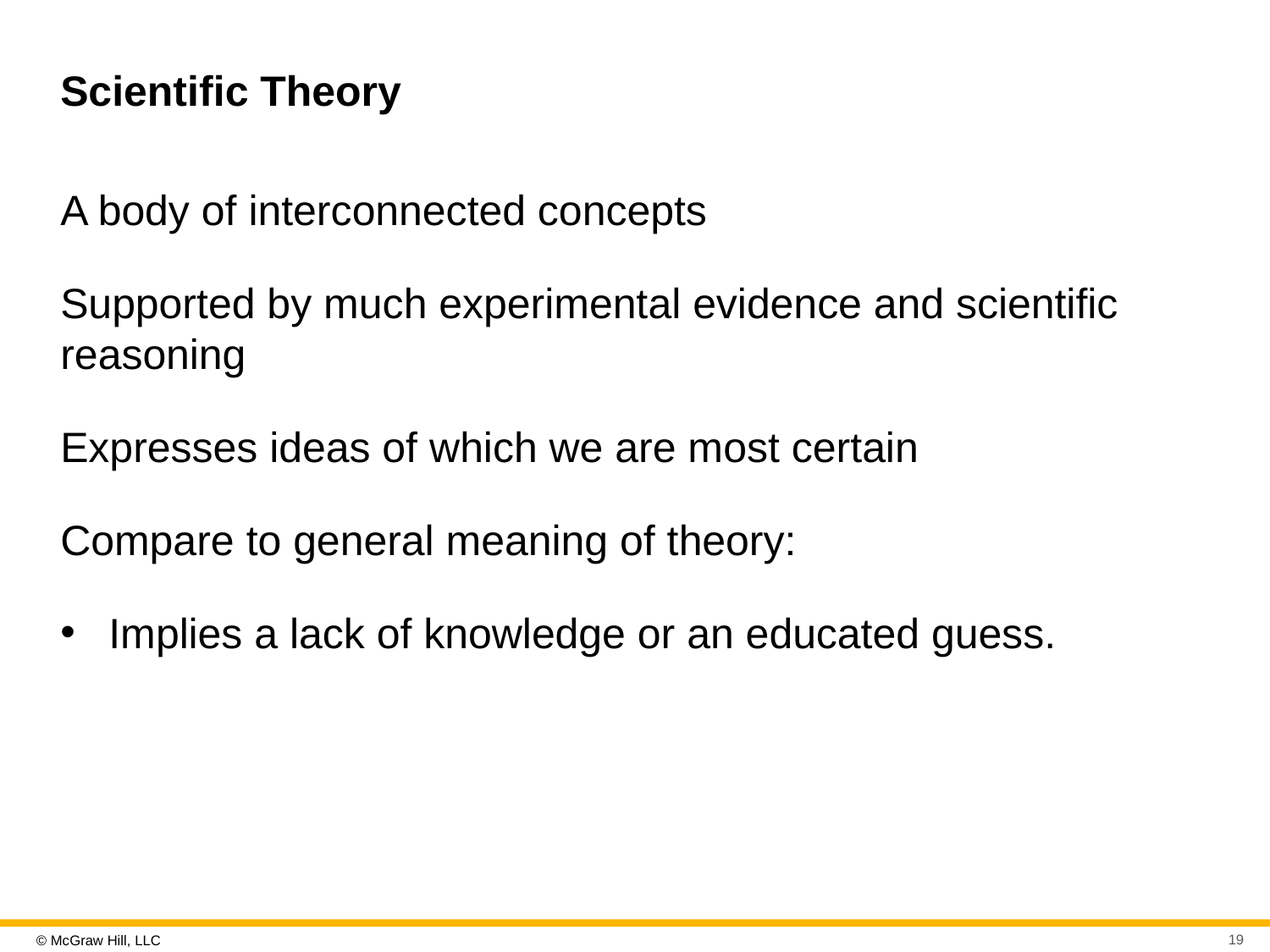

# Scientific Theory
A body of interconnected concepts
Supported by much experimental evidence and scientific reasoning
Expresses ideas of which we are most certain
Compare to general meaning of theory:
Implies a lack of knowledge or an educated guess.
19